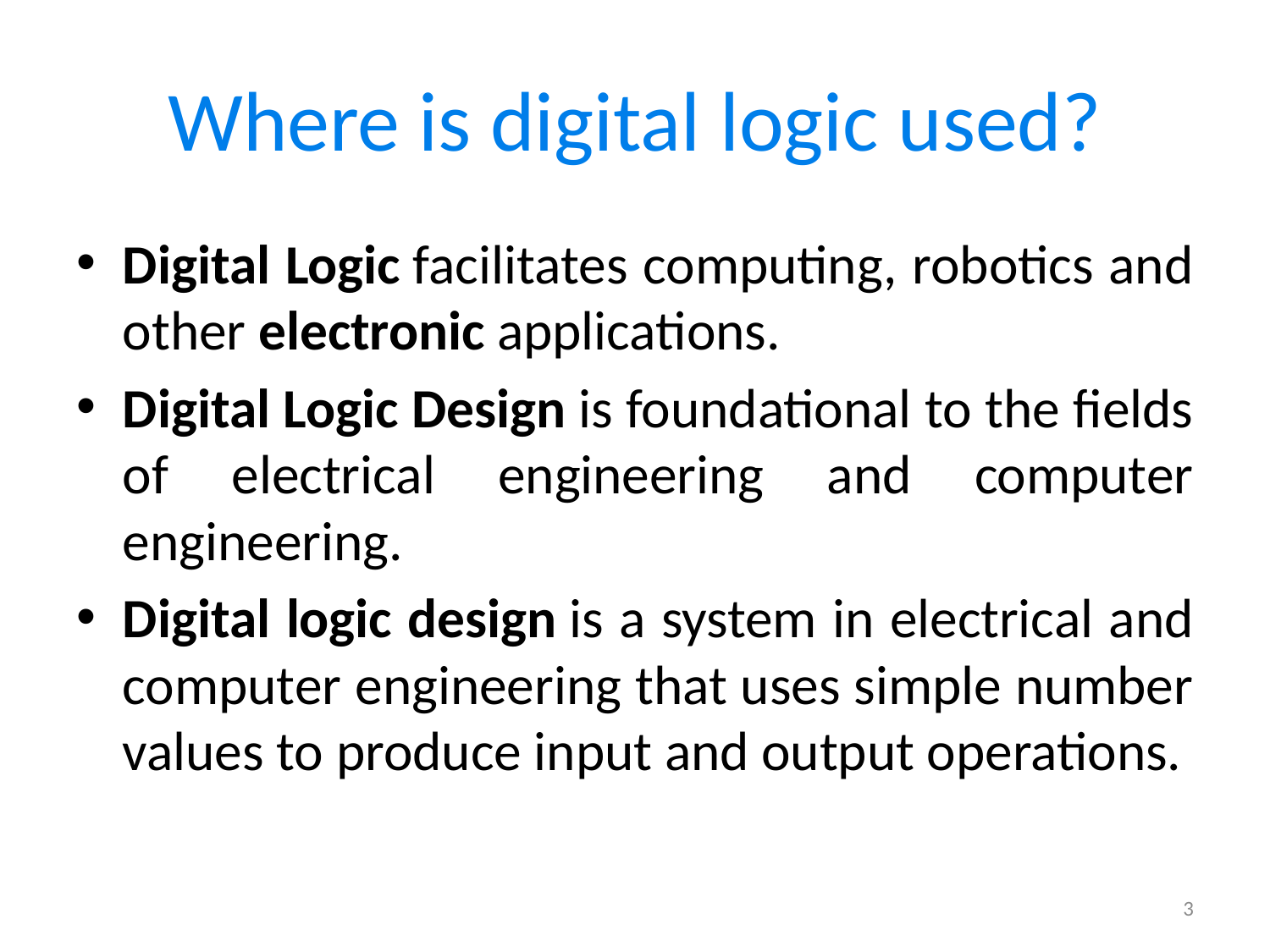

# Where is digital logic used?
Digital Logic facilitates computing, robotics and other electronic applications.
Digital Logic Design is foundational to the fields of electrical engineering and computer engineering.
Digital logic design is a system in electrical and computer engineering that uses simple number values to produce input and output operations.
3